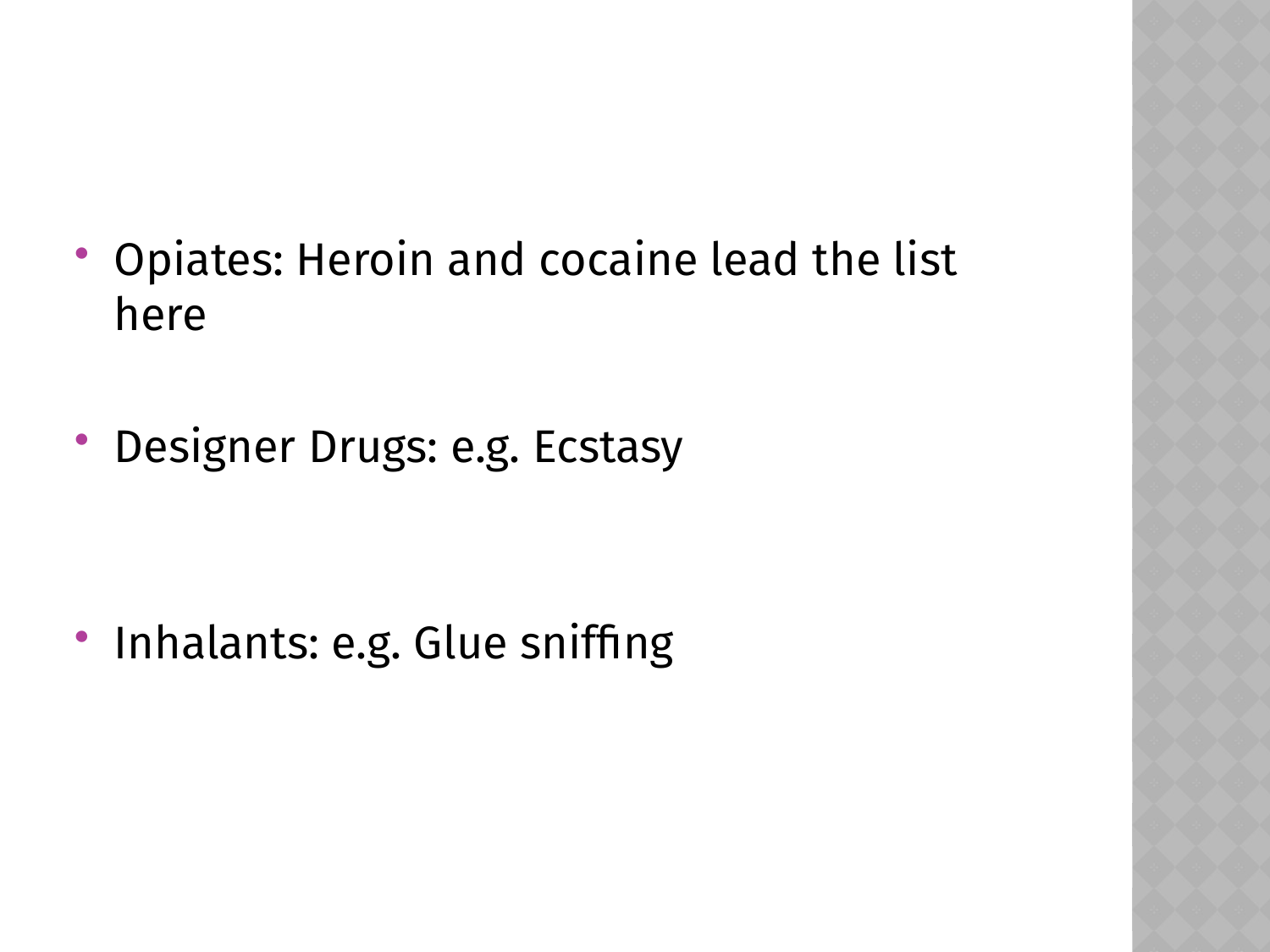

#
Opiates: Heroin and cocaine lead the list here

Designer Drugs: e.g. Ecstasy

Inhalants: e.g. Glue sniffing